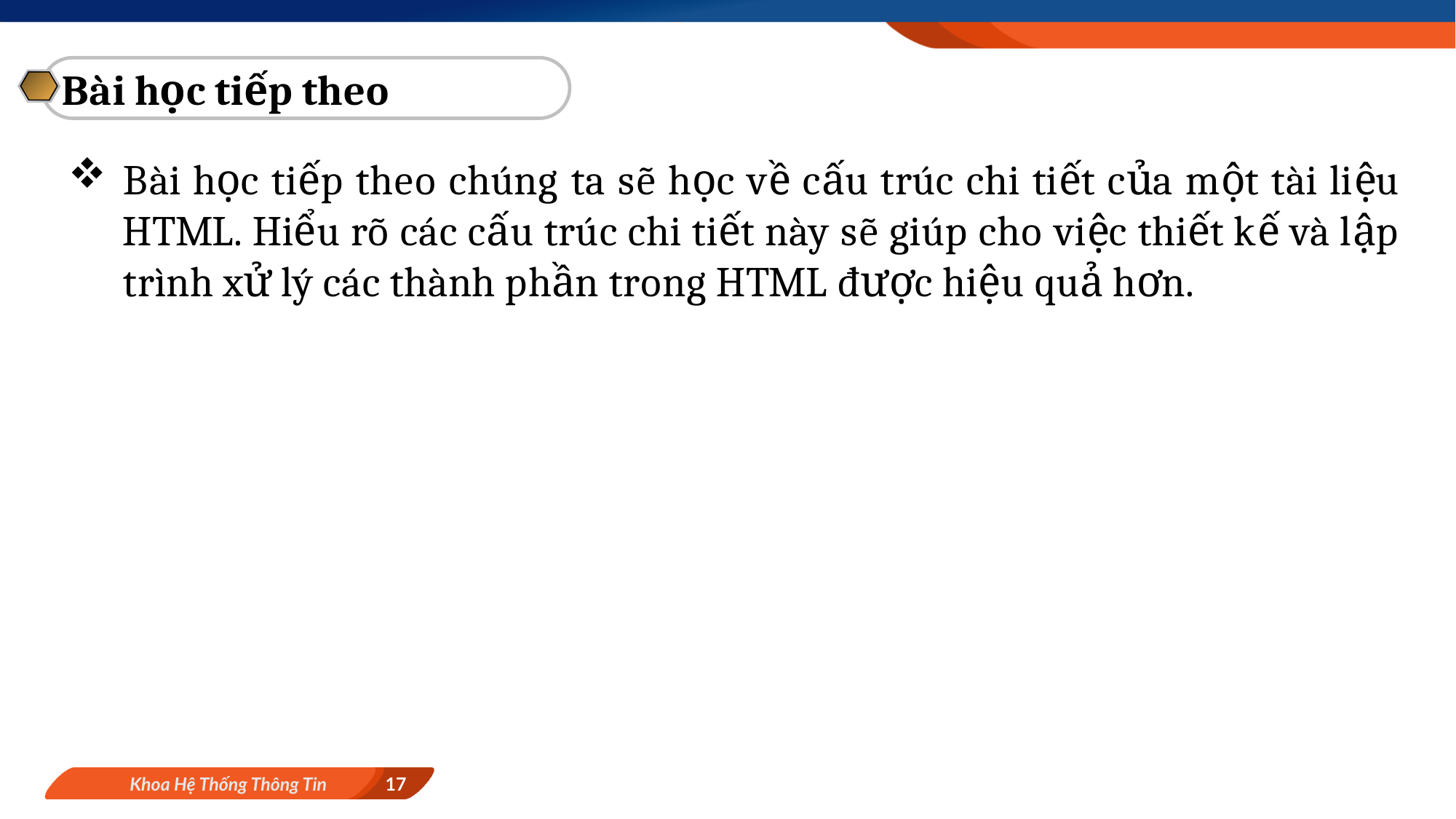

Bài học tiếp theo

Bài học tiếp theo chúng ta sẽ học về cấu trúc chi tiết của một tài liệu HTML. Hiểu rõ các cấu trúc chi tiết này sẽ giúp cho việc thiết kế và lập trình xử lý các thành phần trong HTML được hiệu quả hơn.
17
Khoa Hệ Thống Thông Tin